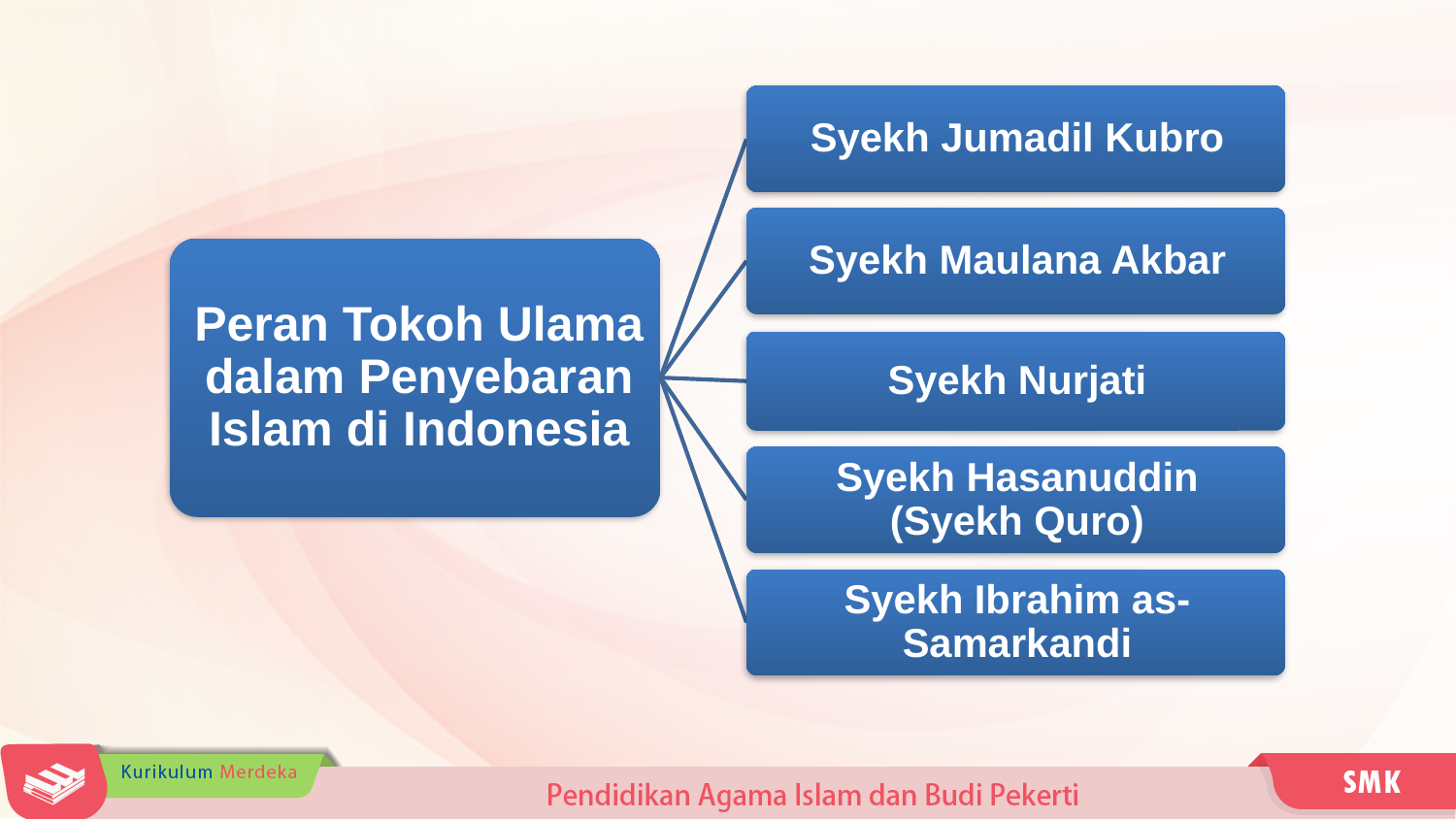

Peran Tokoh Ulama dalam Penyebaran Islam di Indonesia

Syekh Jumadil Kubro

Syekh Maulana Akbar

Syekh Nurjati

Syekh Hasanuddin
(Syekh Quro)

Syekh Ibrahim as-Samarkandi